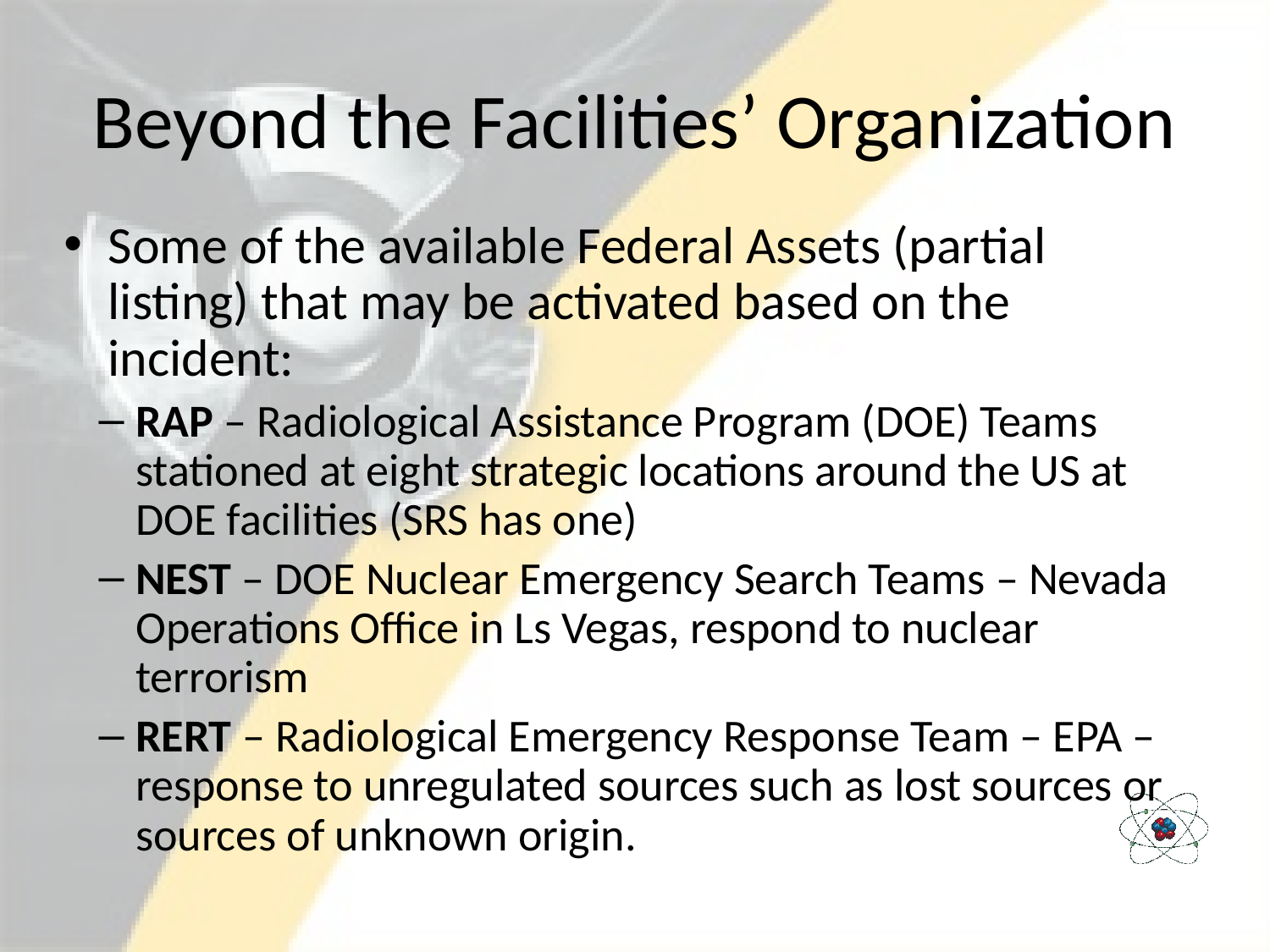

# Beyond the Facilities’ Organization
Some of the available Federal Assets (partial listing) that may be activated based on the incident:
RAP – Radiological Assistance Program (DOE) Teams stationed at eight strategic locations around the US at DOE facilities (SRS has one)
NEST – DOE Nuclear Emergency Search Teams – Nevada Operations Office in Ls Vegas, respond to nuclear terrorism
RERT – Radiological Emergency Response Team – EPA – response to unregulated sources such as lost sources or sources of unknown origin.